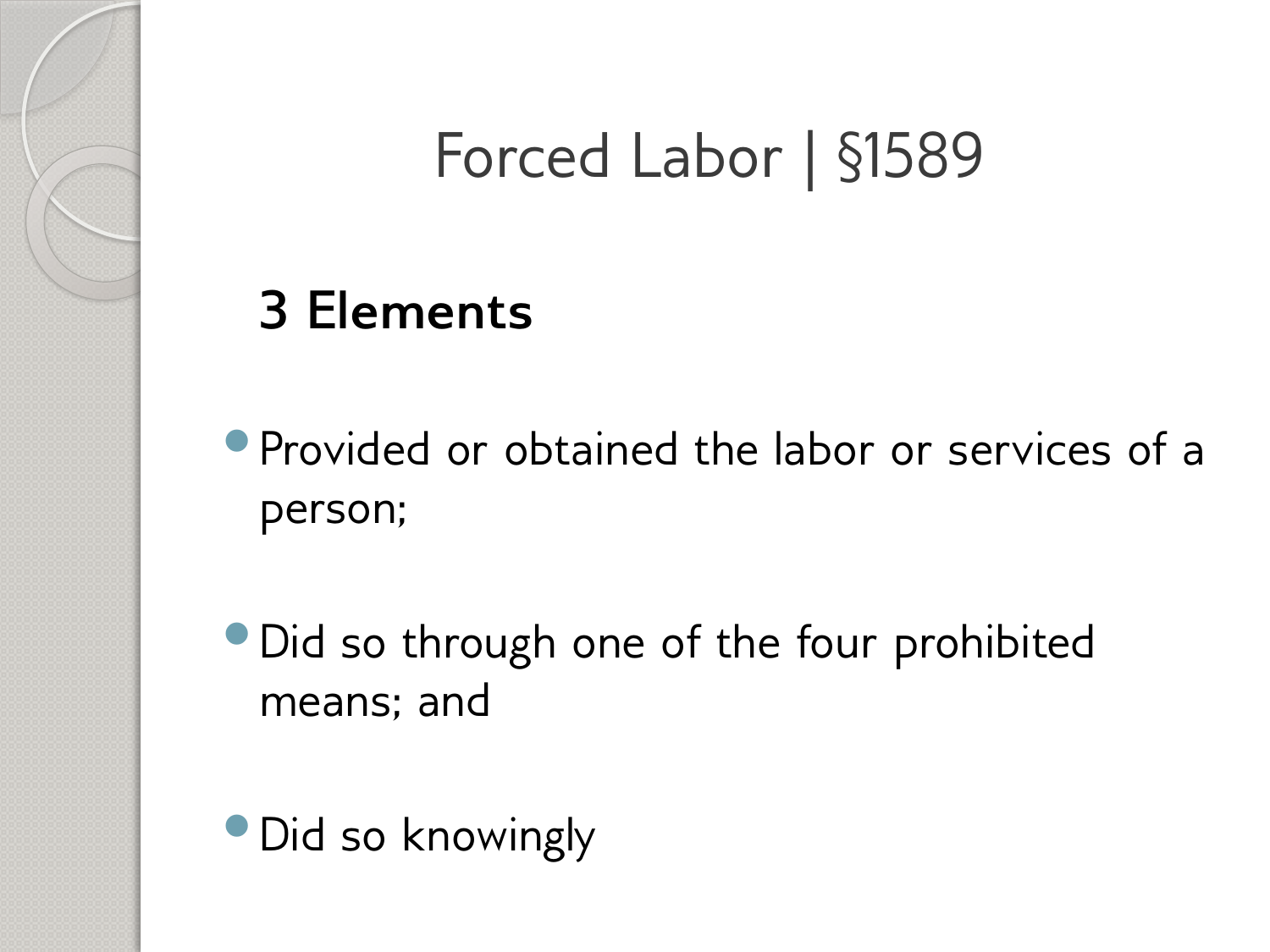

# Forced Labor | §1589

	3 Elements

Provided or obtained the labor or services of a person;

Did so through one of the four prohibited means; and

Did so knowingly